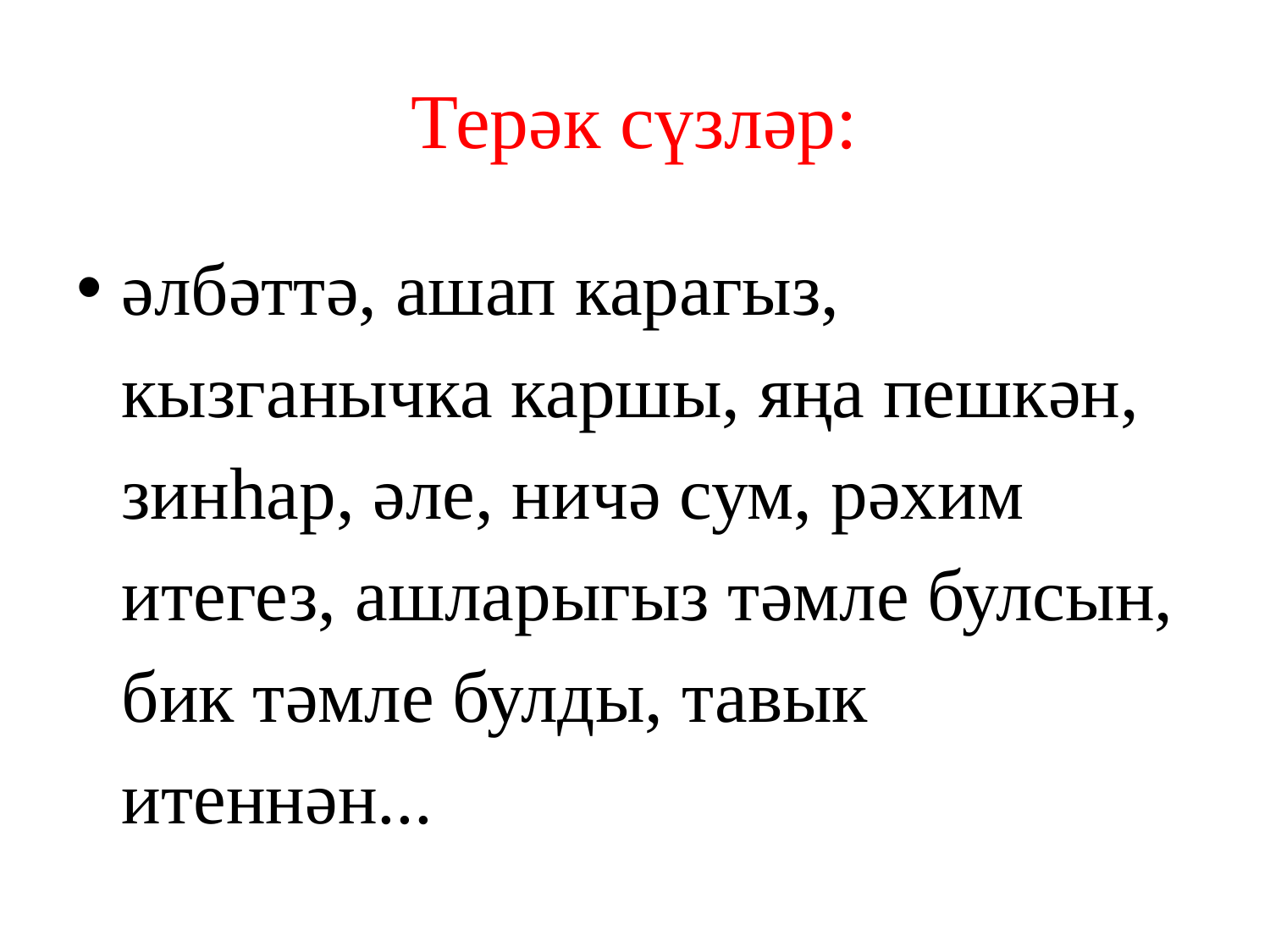

# Терәк сүзләр:
әлбәттә, ашап карагыз, кызганычка каршы, яңа пешкән, зинһар, әле, ничә сум, рәхим итегез, ашларыгыз тәмле булсын, бик тәмле булды, тавык итеннән...